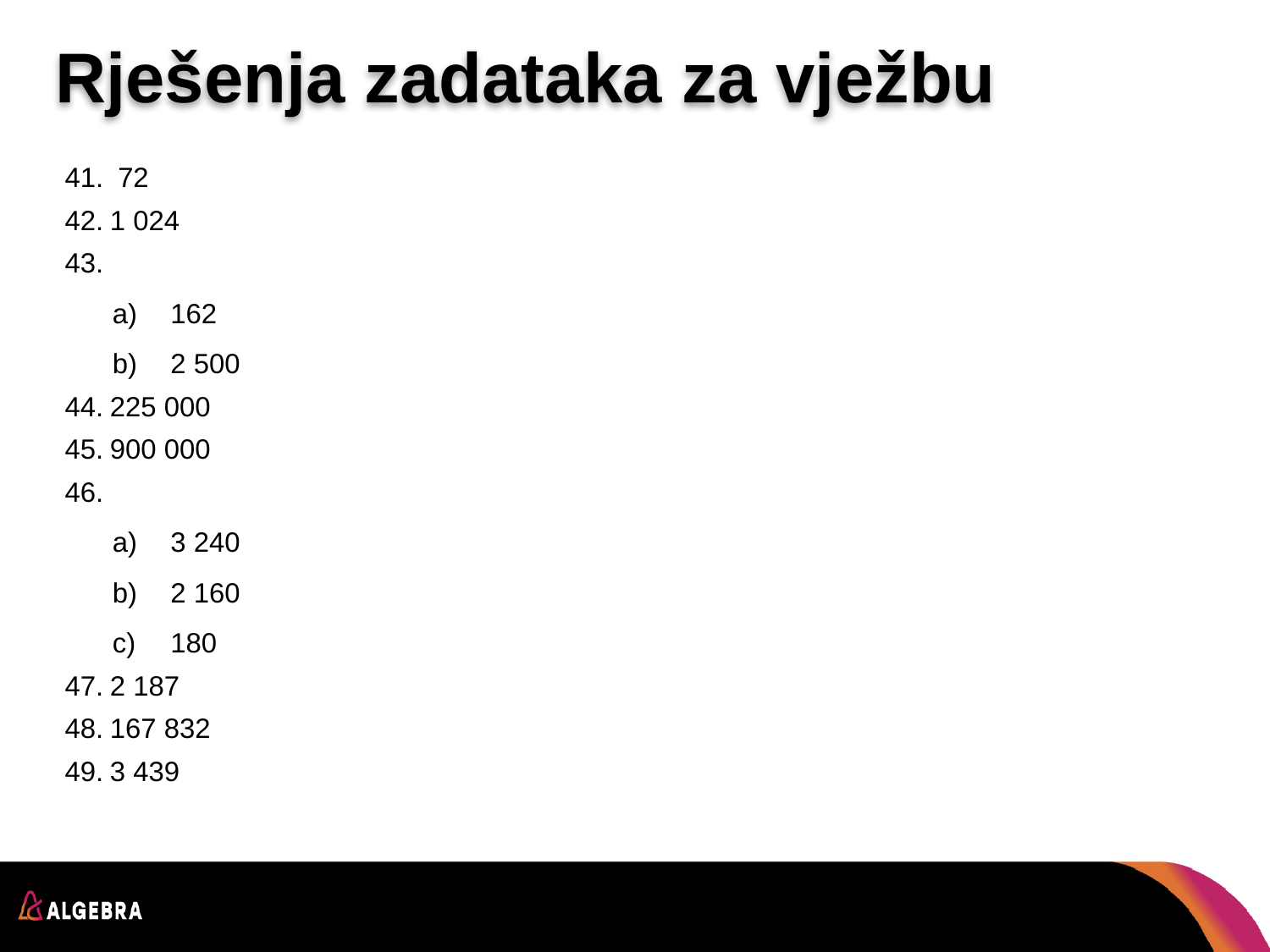

# Rješenja zadataka za vježbu
 72
1 024

162
2 500
225 000
900 000

3 240
2 160
180
2 187
167 832
3 439